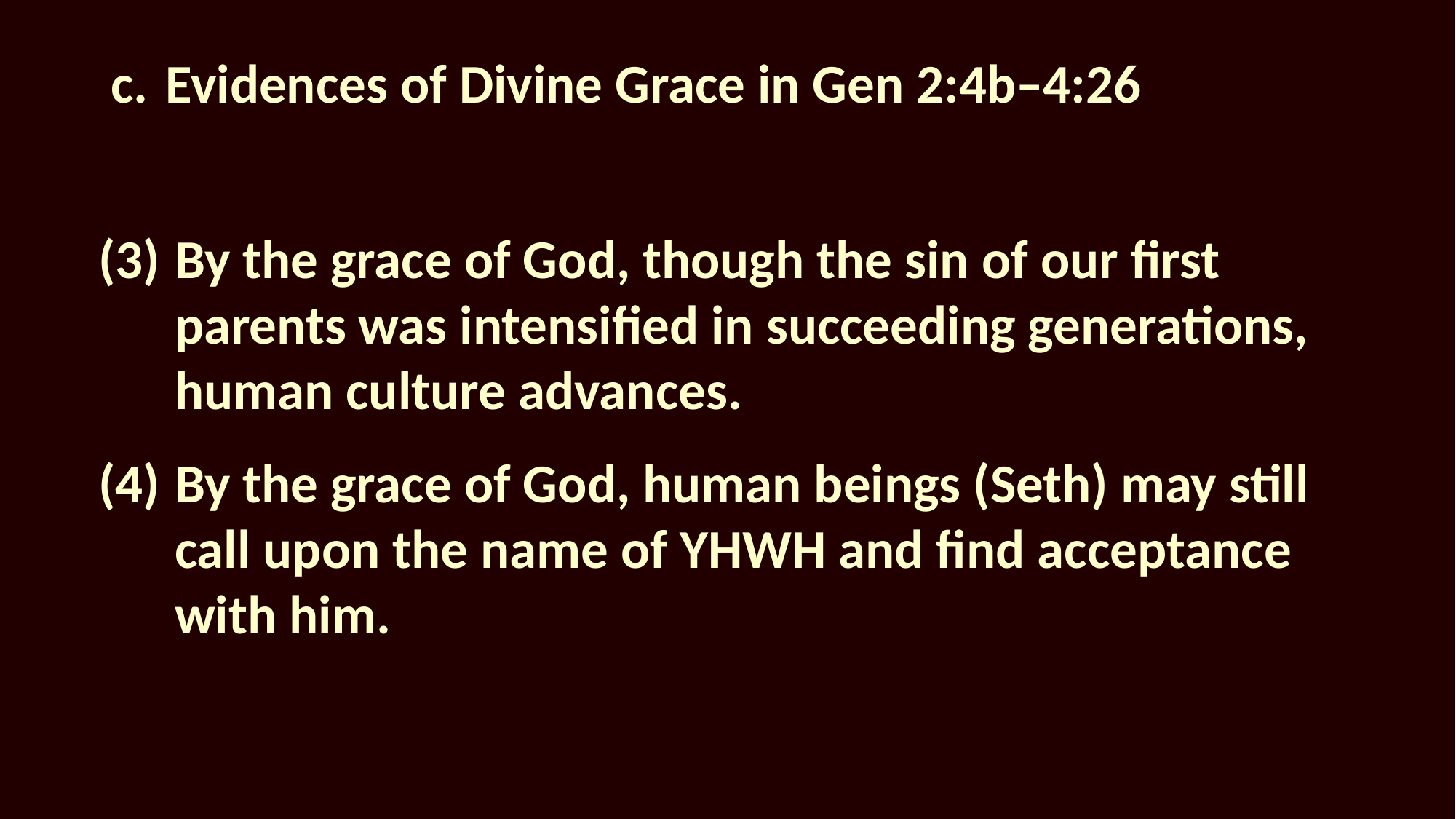

# c.	Evidences of Divine Grace in Gen 2:4b–4:26
(3)	By the grace of God, though the sin of our first parents was intensified in succeeding generations, human culture advances.
(4)	By the grace of God, human beings (Seth) may still call upon the name of YHWH and find acceptance with him.